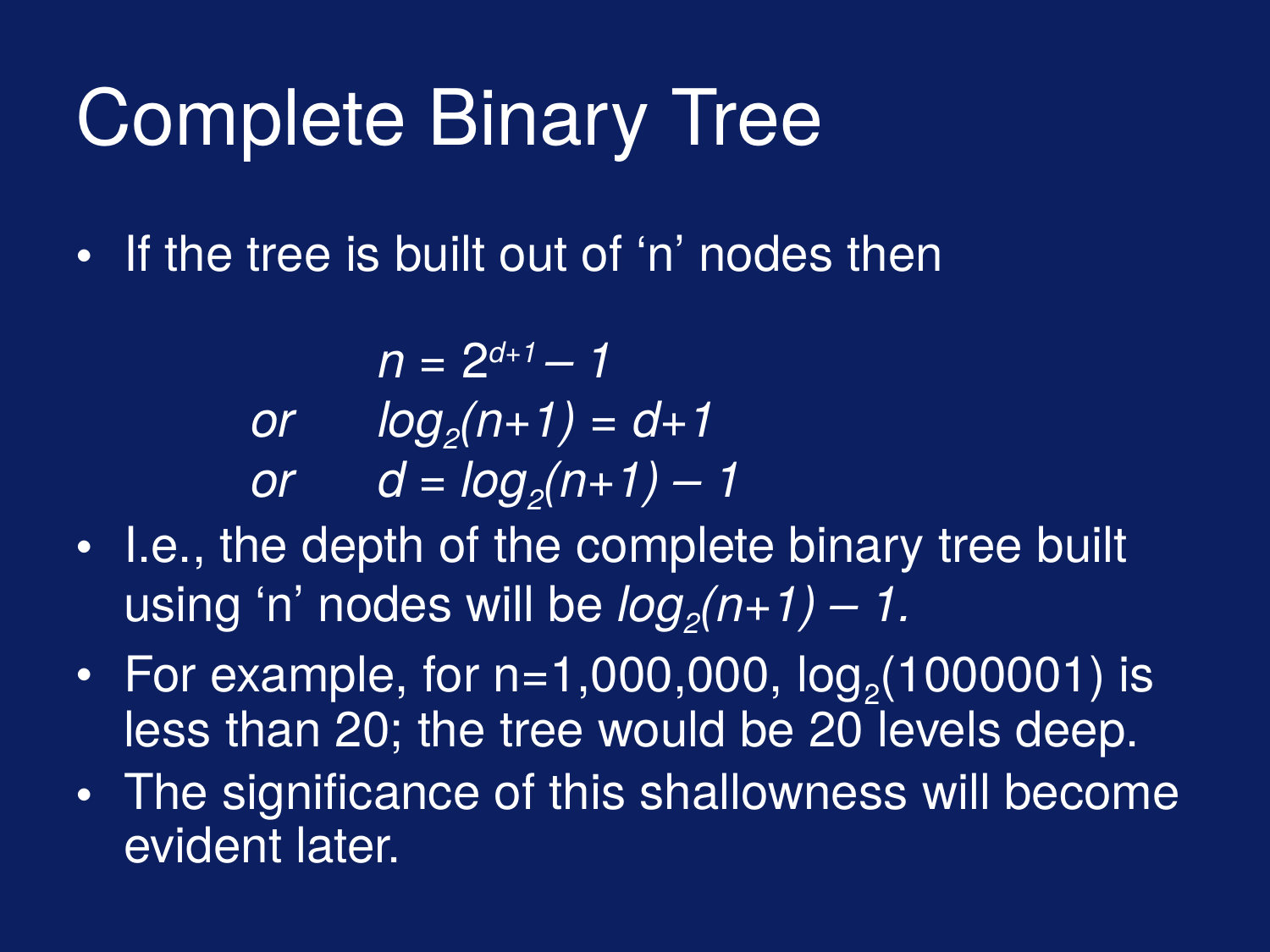

# Complete Binary Tree
If the tree is built out of ‘n’ nodes then
		n = 2d+1 – 1
	or	log2(n+1) = d+1
	or	d = log2(n+1) – 1
I.e., the depth of the complete binary tree built using ‘n’ nodes will be log2(n+1) – 1.
For example, for n=1,000,000, log2(1000001) is less than 20; the tree would be 20 levels deep.
The significance of this shallowness will become evident later.